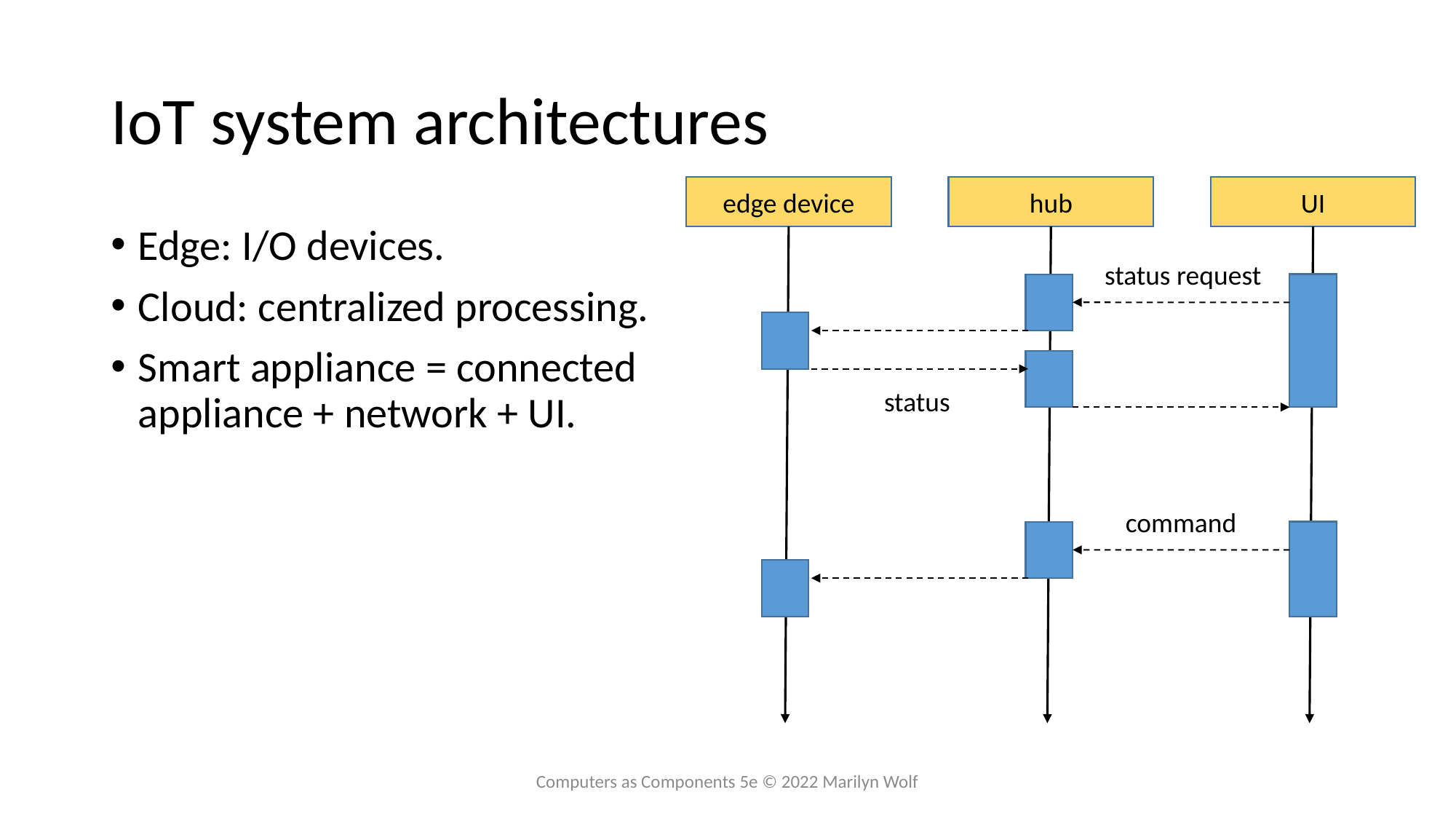

# IoT system architectures
edge device
hub
UI
Edge: I/O devices.
Cloud: centralized processing.
Smart appliance = connected appliance + network + UI.
status request

status
command

Computers as Components 5e © 2022 Marilyn Wolf